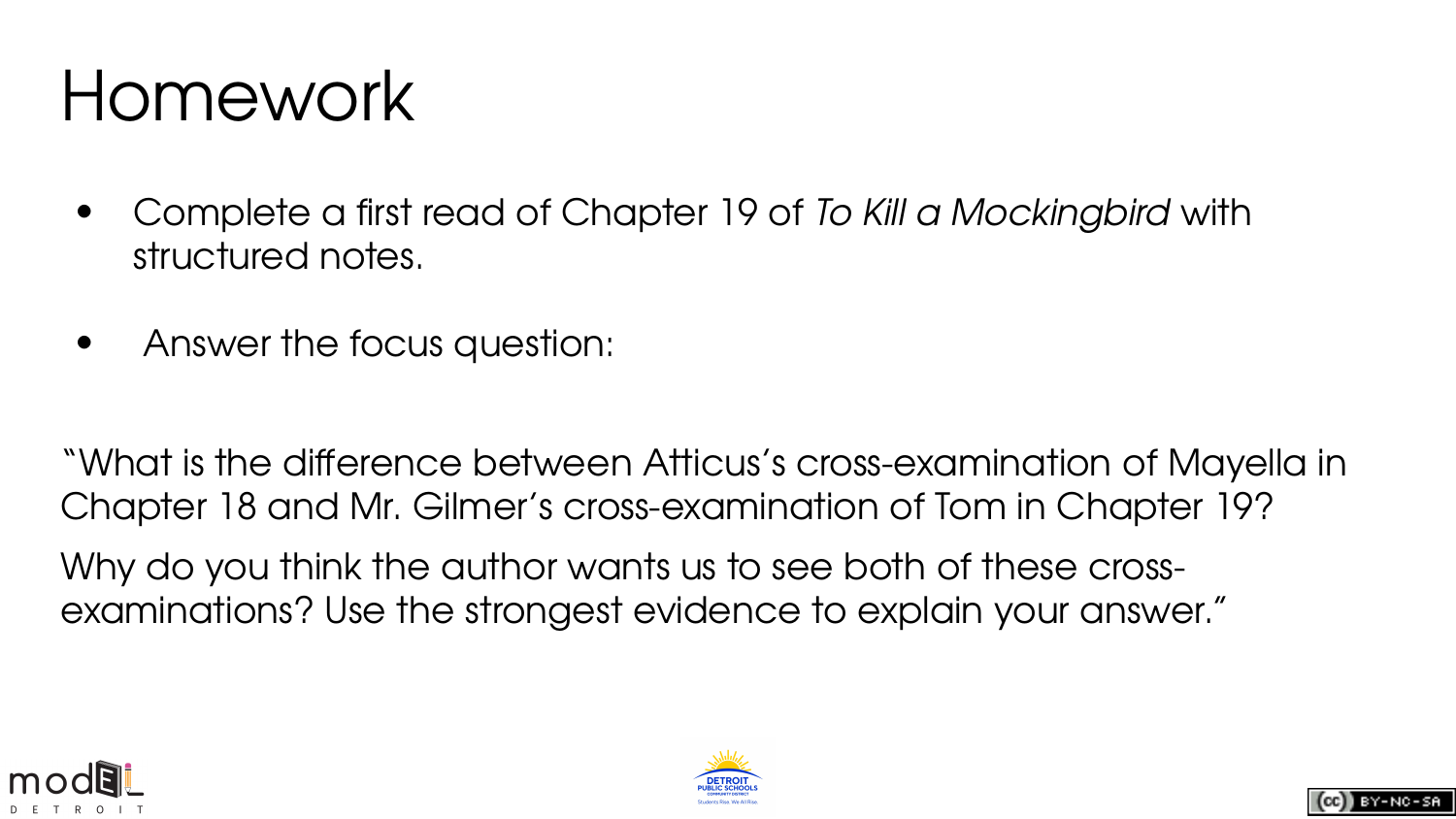

# Homework
Complete a first read of Chapter 19 of To Kill a Mockingbird with structured notes.
 Answer the focus question:

“What is the difference between Atticus’s cross-examination of Mayella in Chapter 18 and Mr. Gilmer’s cross-examination of Tom in Chapter 19?
Why do you think the author wants us to see both of these cross-examinations? Use the strongest evidence to explain your answer.”